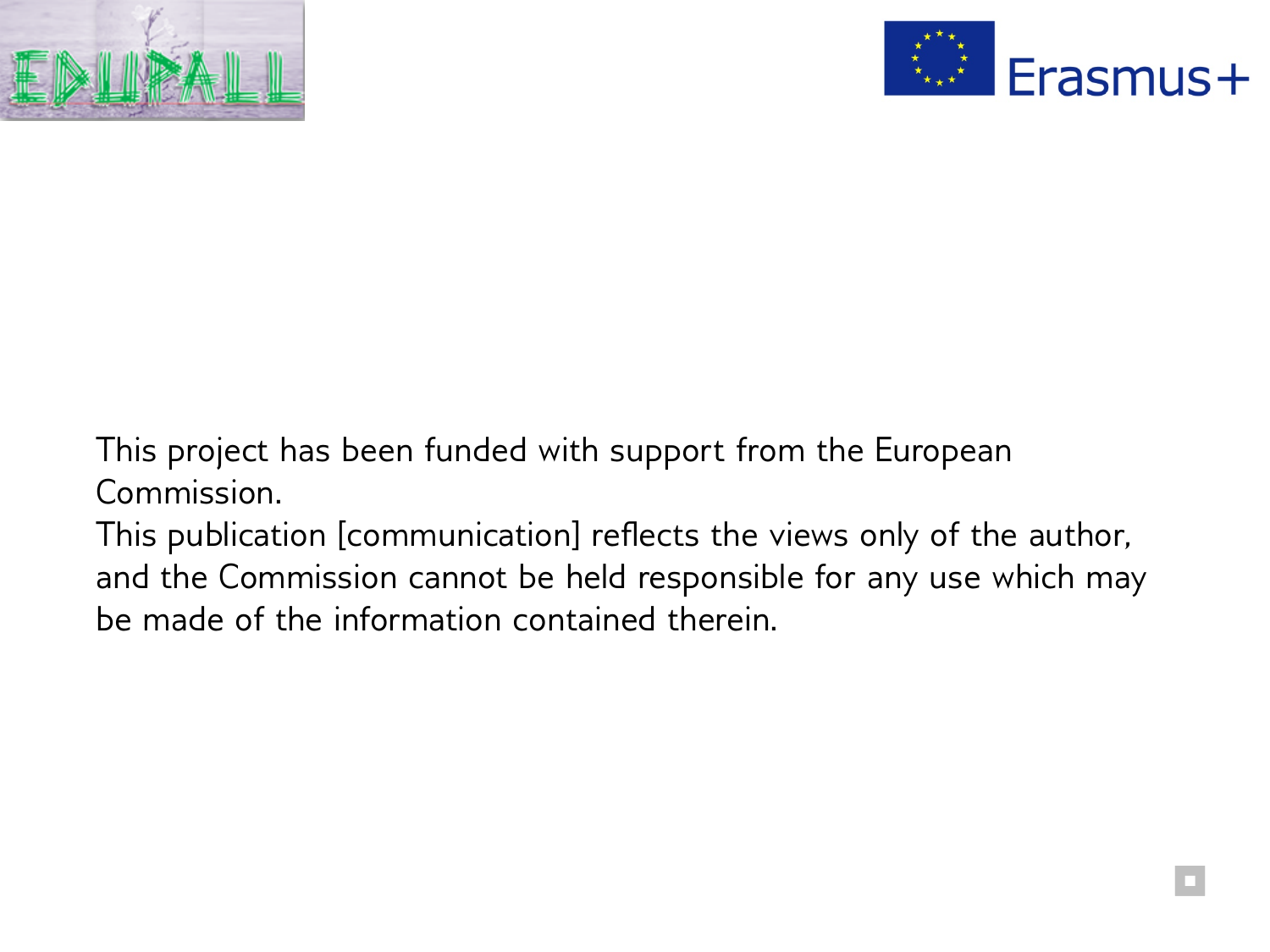

This project has been funded with support from the European Commission.
This publication [communication] reflects the views only of the author, and the Commission cannot be held responsible for any use which may be made of the information contained therein.